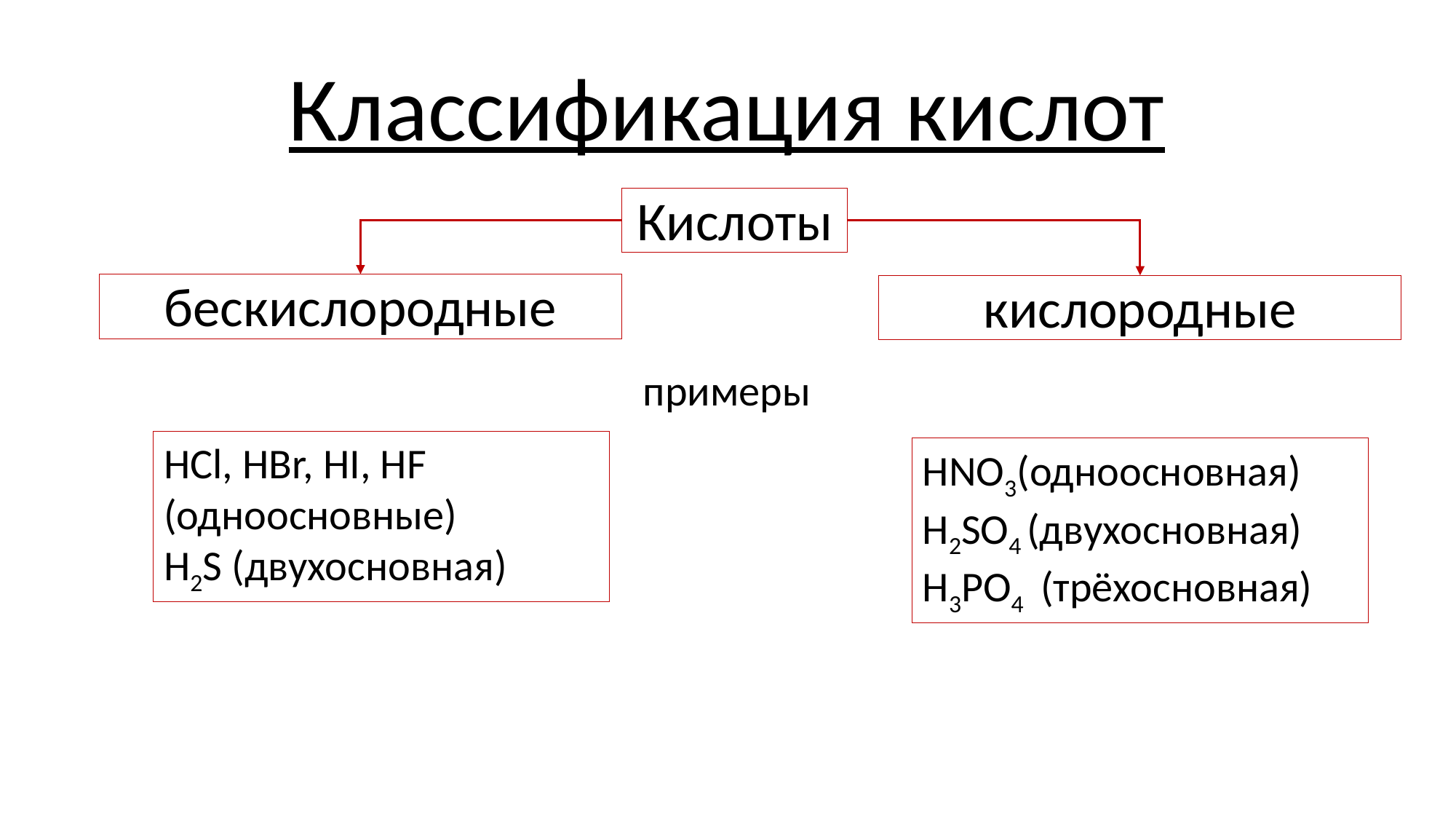

# Классификация кислот
Кислоты
бескислородные
кислородные
примеры
HCl, HBr, HI, HF (одноосновные)
H2S (двухосновная)
HNO3(одноосновная)
H2SO4 (двухосновная)
H3PO4   (трёхосновная)